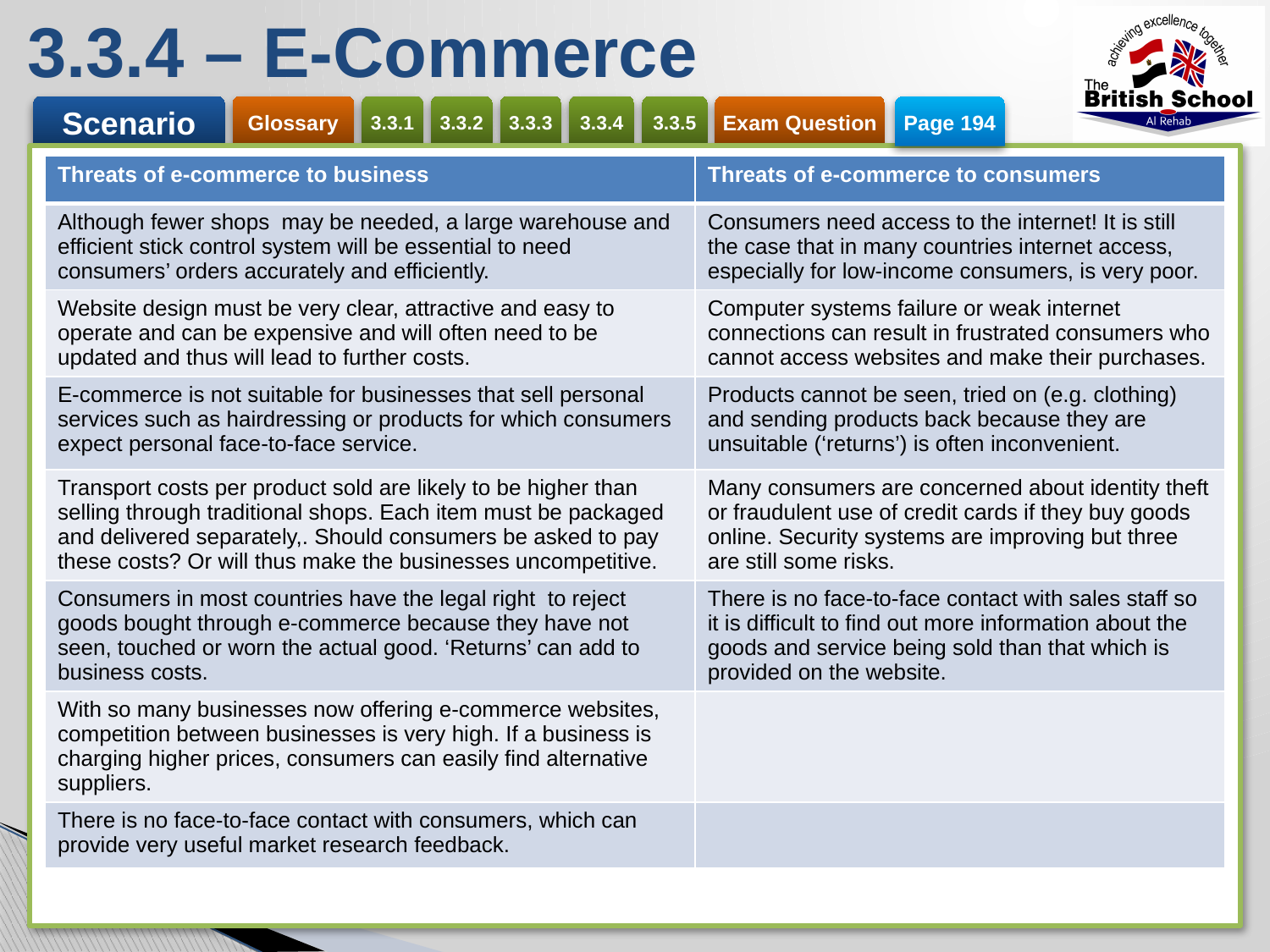

# 3.3.4 – E-Commerce
Page 194
| Threats of e-commerce to business | Threats of e-commerce to consumers |
| --- | --- |
| Although fewer shops may be needed, a large warehouse and efficient stick control system will be essential to need consumers’ orders accurately and efficiently. | Consumers need access to the internet! It is still the case that in many countries internet access, especially for low-income consumers, is very poor. |
| Website design must be very clear, attractive and easy to operate and can be expensive and will often need to be updated and thus will lead to further costs. | Computer systems failure or weak internet connections can result in frustrated consumers who cannot access websites and make their purchases. |
| E-commerce is not suitable for businesses that sell personal services such as hairdressing or products for which consumers expect personal face-to-face service. | Products cannot be seen, tried on (e.g. clothing) and sending products back because they are unsuitable (‘returns’) is often inconvenient. |
| Transport costs per product sold are likely to be higher than selling through traditional shops. Each item must be packaged and delivered separately,. Should consumers be asked to pay these costs? Or will thus make the businesses uncompetitive. | Many consumers are concerned about identity theft or fraudulent use of credit cards if they buy goods online. Security systems are improving but three are still some risks. |
| Consumers in most countries have the legal right to reject goods bought through e-commerce because they have not seen, touched or worn the actual good. ‘Returns’ can add to business costs. | There is no face-to-face contact with sales staff so it is difficult to find out more information about the goods and service being sold than that which is provided on the website. |
| With so many businesses now offering e-commerce websites, competition between businesses is very high. If a business is charging higher prices, consumers can easily find alternative suppliers. |  |
| There is no face-to-face contact with consumers, which can provide very useful market research feedback. |  |